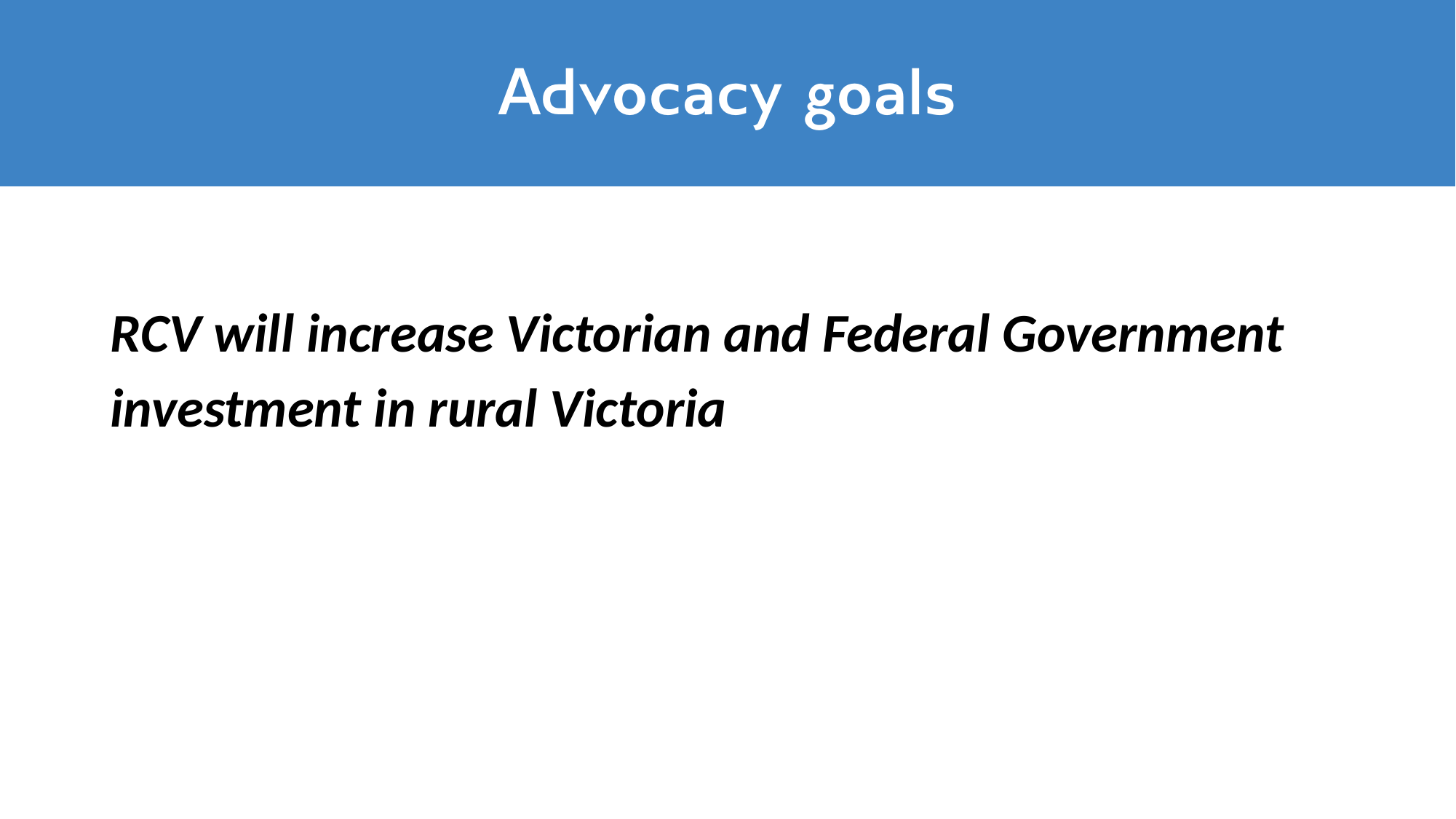

Advocacy goals

	RCV will increase Victorian and Federal Government investment in rural Victoria